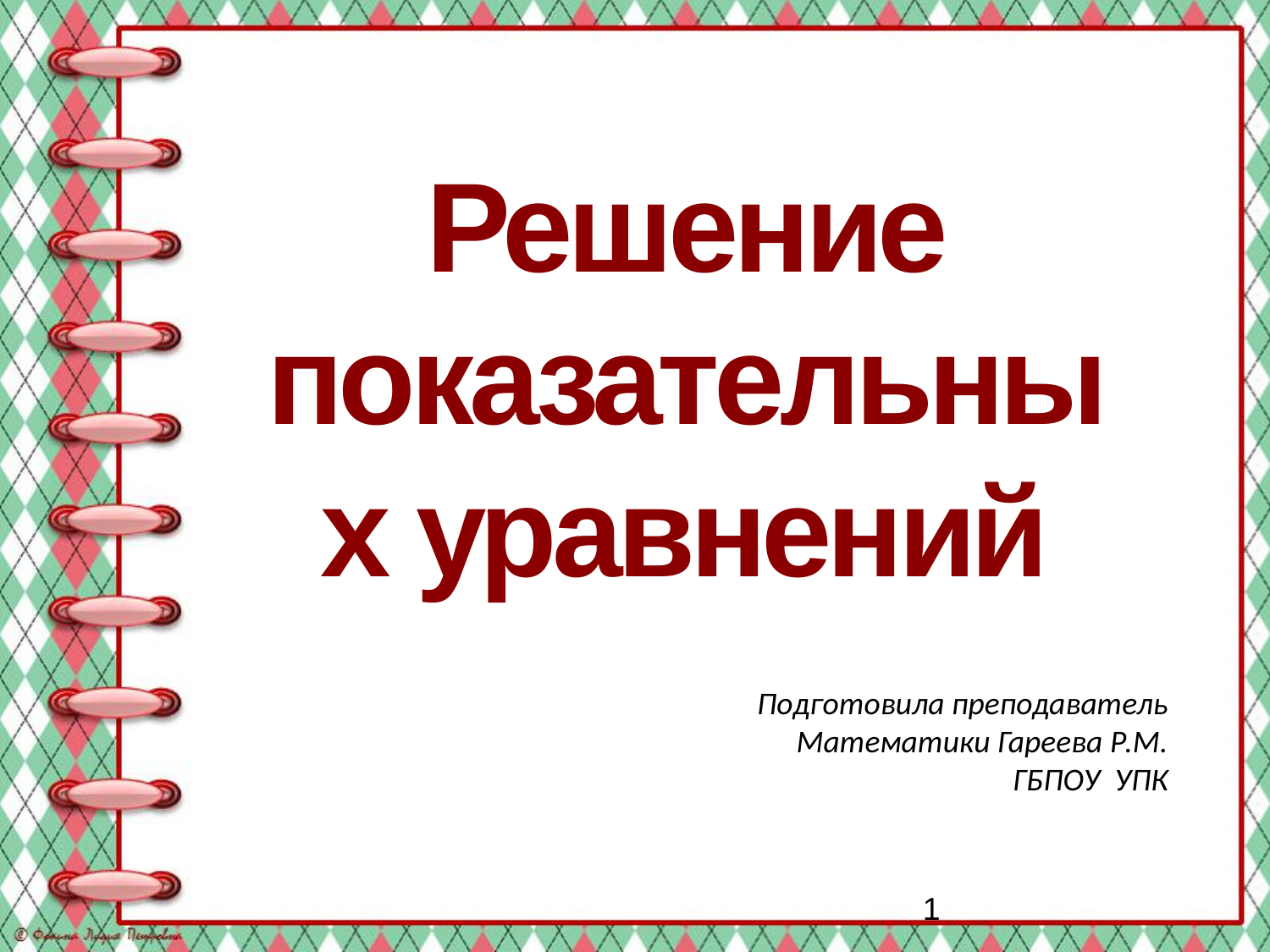

Решение показательных уравнений
Подготовила преподаватель
Математики Гареева Р.М.
ГБПОУ  УПК
1